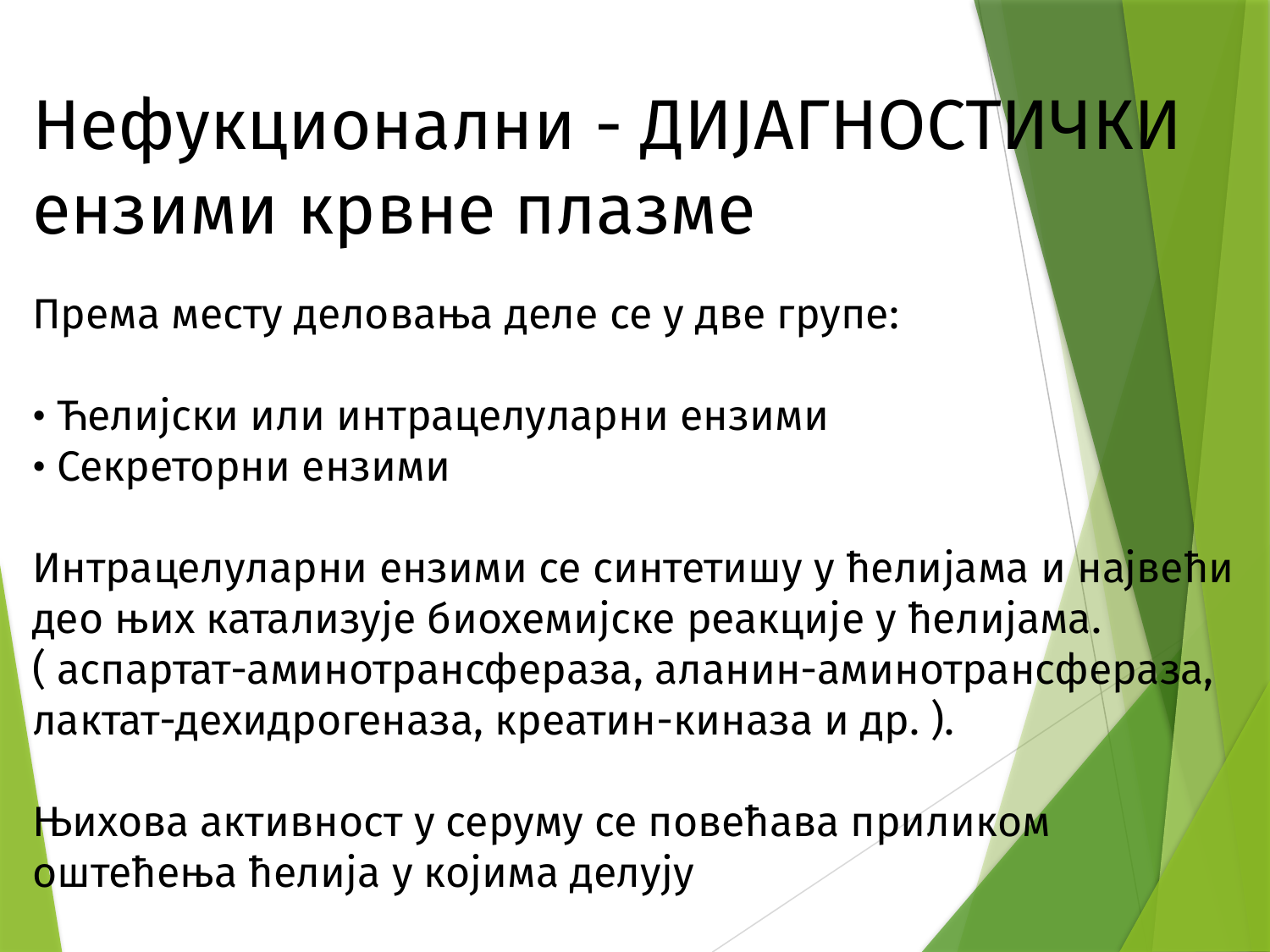

Нефукционални - ДИЈАГНОСТИЧКИ ензими крвне плазме
Према месту деловања деле се у две групе:
• Ћелијски или интрацелуларни ензими
• Секреторни ензими
Интрацелуларни ензими се синтетишу у ћелијама и највећи део њих катализује биохемијске реакције у ћелијама.
( аспартат-аминотрансфераза, аланин-аминотрансфераза, лактат-дехидрогеназа, креатин-киназа и др. ).
Њихова активност у серуму се повећава приликом оштећења ћелија у којима делују